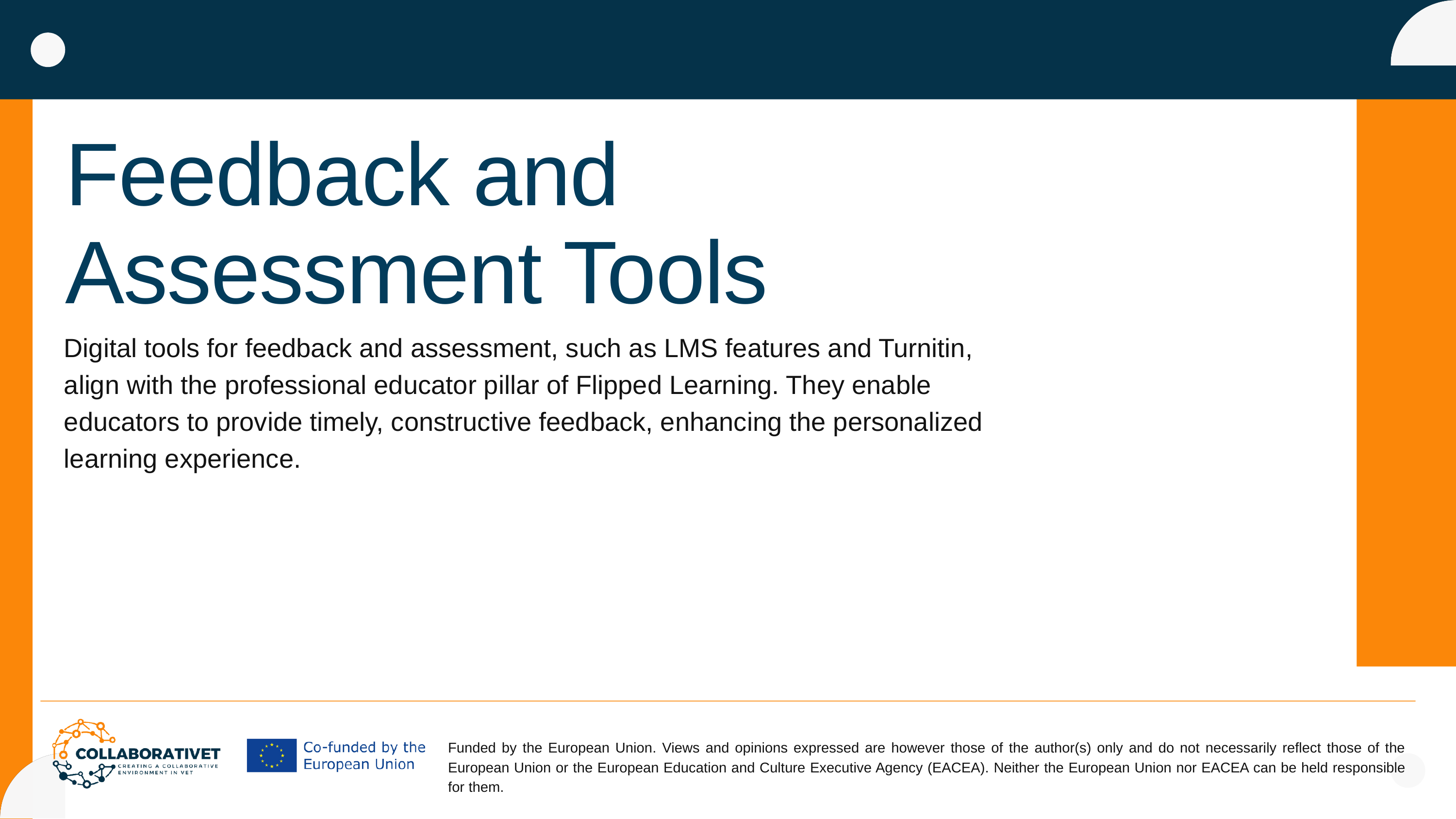

Feedback and Assessment Tools
Digital tools for feedback and assessment, such as LMS features and Turnitin, align with the professional educator pillar of Flipped Learning. They enable educators to provide timely, constructive feedback, enhancing the personalized learning experience.

Funded by the European Union. Views and opinions expressed are however those of the author(s) only and do not necessarily reflect those of the European Union or the European Education and Culture Executive Agency (EACEA). Neither the European Union nor EACEA can be held responsible for them.